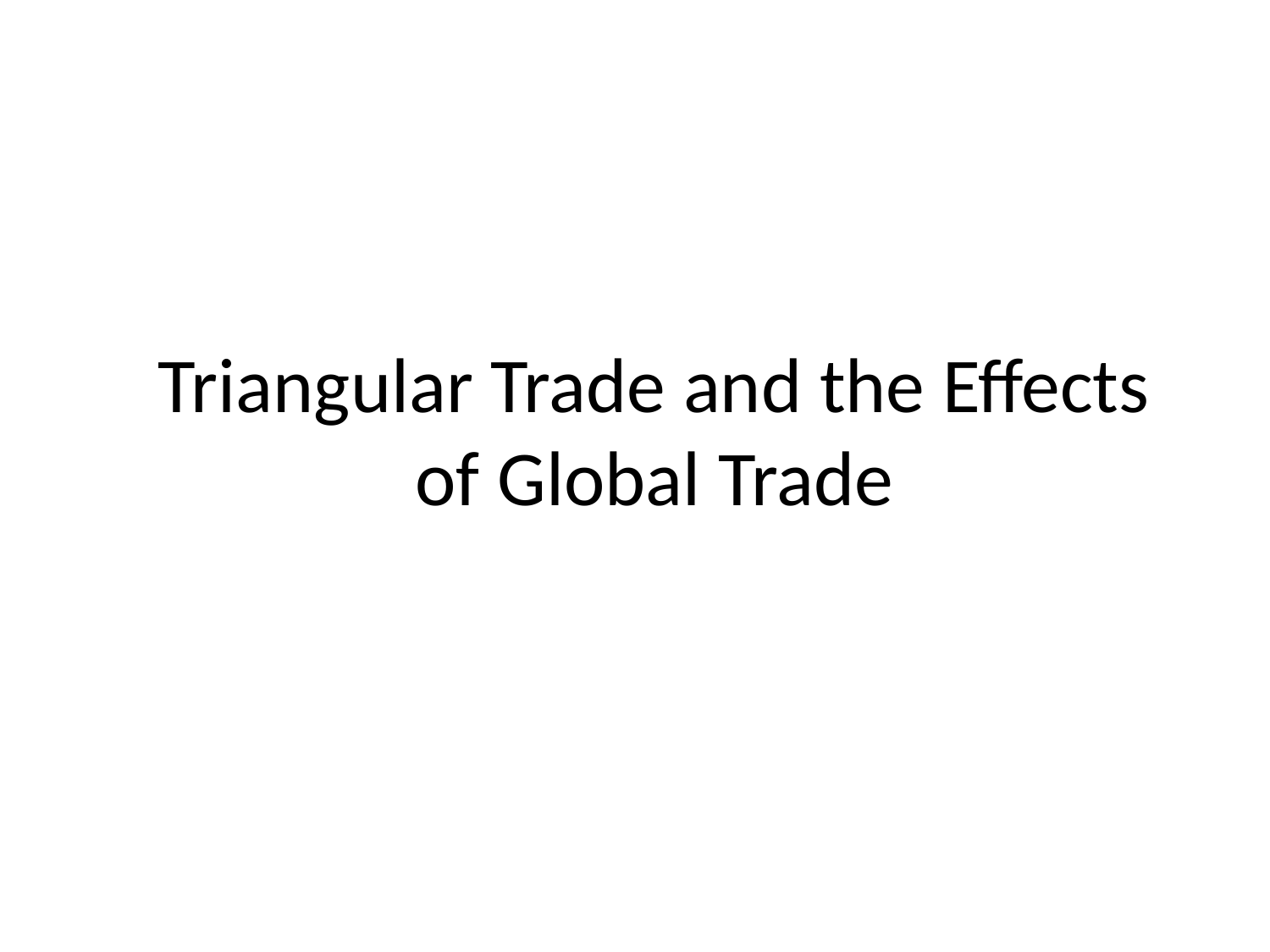

# Triangular Trade and the Effects of Global Trade